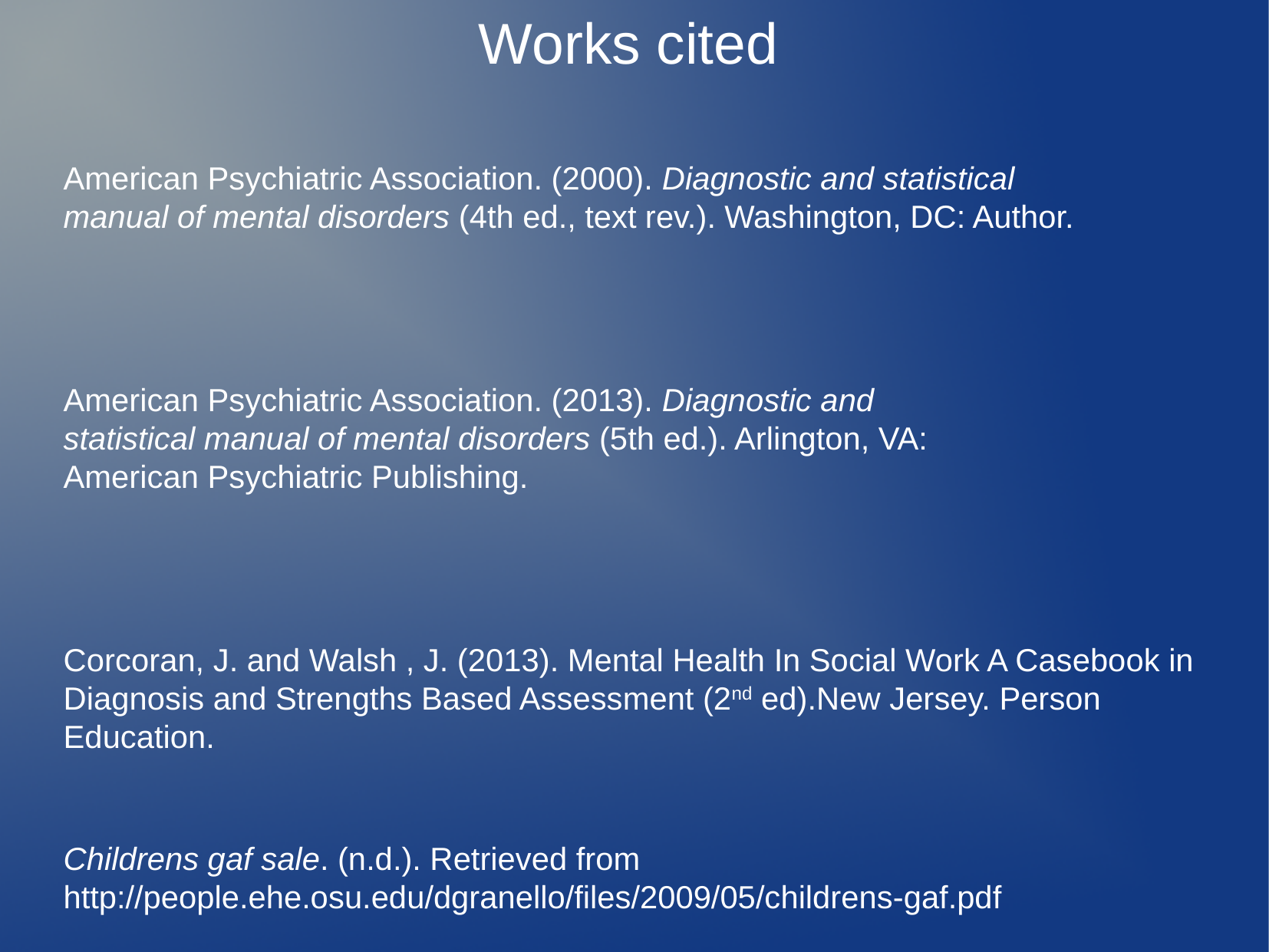

Works cited
American Psychiatric Association. (2000). Diagnostic and statistical
manual of mental disorders (4th ed., text rev.). Washington, DC: Author.

American Psychiatric Association. (2013). Diagnostic and
statistical manual of mental disorders (5th ed.). Arlington, VA:
American Psychiatric Publishing.

Corcoran, J. and Walsh , J. (2013). Mental Health In Social Work A Casebook in Diagnosis and Strengths Based Assessment (2nd ed).New Jersey. Person Education.

Childrens gaf sale. (n.d.). Retrieved from http://people.ehe.osu.edu/dgranello/files/2009/05/childrens-gaf.pdf